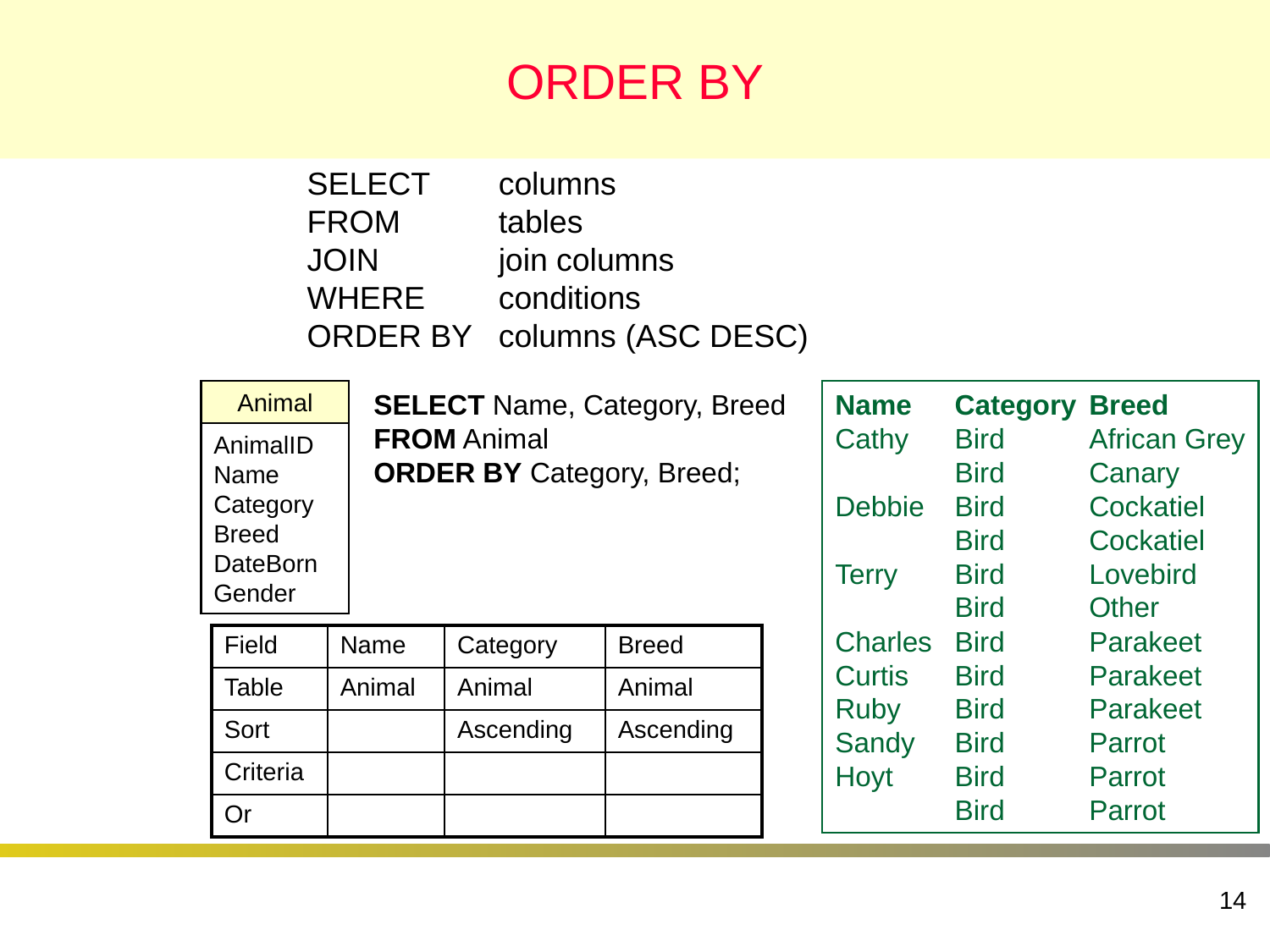

# ORDER BY
SELECT	columns
FROM	tables
JOIN	join columns
WHERE	conditions
ORDER BY	columns (ASC DESC)
Name	Category	Breed
Cathy	Bird	African Grey
	Bird	Canary
Debbie	Bird	Cockatiel
	Bird	Cockatiel
Terry	Bird	Lovebird
	Bird	Other
Charles	Bird	Parakeet
Curtis	Bird	Parakeet
Ruby	Bird	Parakeet
Sandy	Bird	Parrot
Hoyt	Bird	Parrot
	Bird	Parrot
Animal
SELECT Name, Category, Breed
FROM Animal
ORDER BY Category, Breed;
AnimalID
Name
Category
Breed
DateBorn
Gender
| Field | Name | Category | Breed |
| --- | --- | --- | --- |
| Table | Animal | Animal | Animal |
| Sort |  | Ascending | Ascending |
| Criteria |  |  |  |
| Or |  |  |  |
14